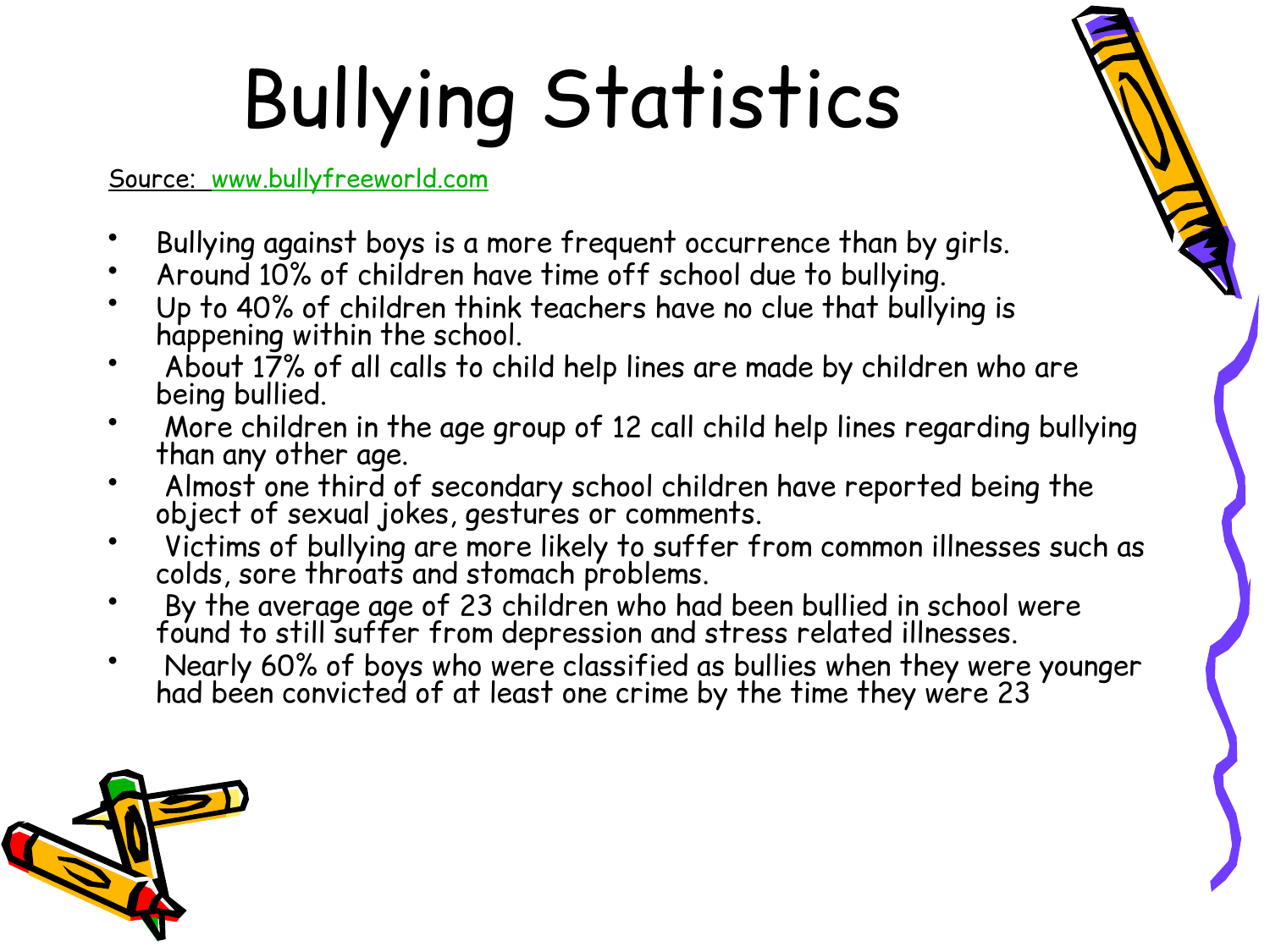

# Bullying Statistics
Source:  www.bullyfreeworld.com

Bullying against boys is a more frequent occurrence than by girls.
Around 10% of children have time off school due to bullying.
Up to 40% of children think teachers have no clue that bullying is happening within the school.
 About 17% of all calls to child help lines are made by children who are being bullied.
 More children in the age group of 12 call child help lines regarding bullying than any other age.
 Almost one third of secondary school children have reported being the object of sexual jokes, gestures or comments.
 Victims of bullying are more likely to suffer from common illnesses such as colds, sore throats and stomach problems.
 By the average age of 23 children who had been bullied in school were found to still suffer from depression and stress related illnesses.
 Nearly 60% of boys who were classified as bullies when they were younger had been convicted of at least one crime by the time they were 23